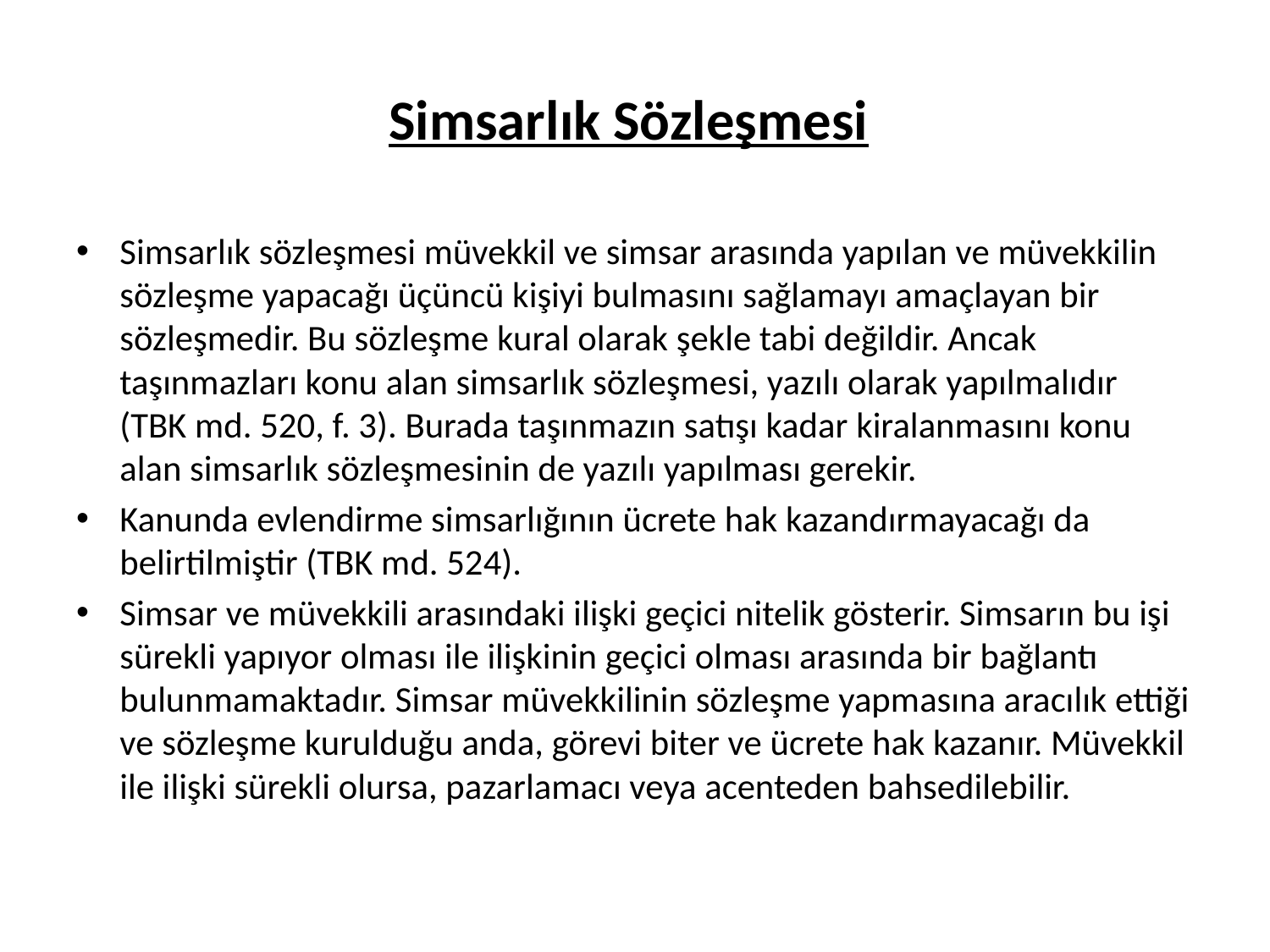

# Simsarlık Sözleşmesi
Simsarlık sözleşmesi müvekkil ve simsar arasında yapılan ve müvekkilin sözleşme yapacağı üçüncü kişiyi bulmasını sağlamayı amaçlayan bir sözleşmedir. Bu sözleşme kural olarak şekle tabi değildir. Ancak taşınmazları konu alan simsarlık sözleşmesi, yazılı olarak yapılmalıdır (TBK md. 520, f. 3). Burada taşınmazın satışı kadar kiralanmasını konu alan simsarlık sözleşmesinin de yazılı yapılması gerekir.
Kanunda evlendirme simsarlığının ücrete hak kazandırmayacağı da belirtilmiştir (TBK md. 524).
Simsar ve müvekkili arasındaki ilişki geçici nitelik gösterir. Simsarın bu işi sürekli yapıyor olması ile ilişkinin geçici olması arasında bir bağlantı bulunmamaktadır. Simsar müvekkilinin sözleşme yapmasına aracılık ettiği ve sözleşme kurulduğu anda, görevi biter ve ücrete hak kazanır. Müvekkil ile ilişki sürekli olursa, pazarlamacı veya acenteden bahsedilebilir.